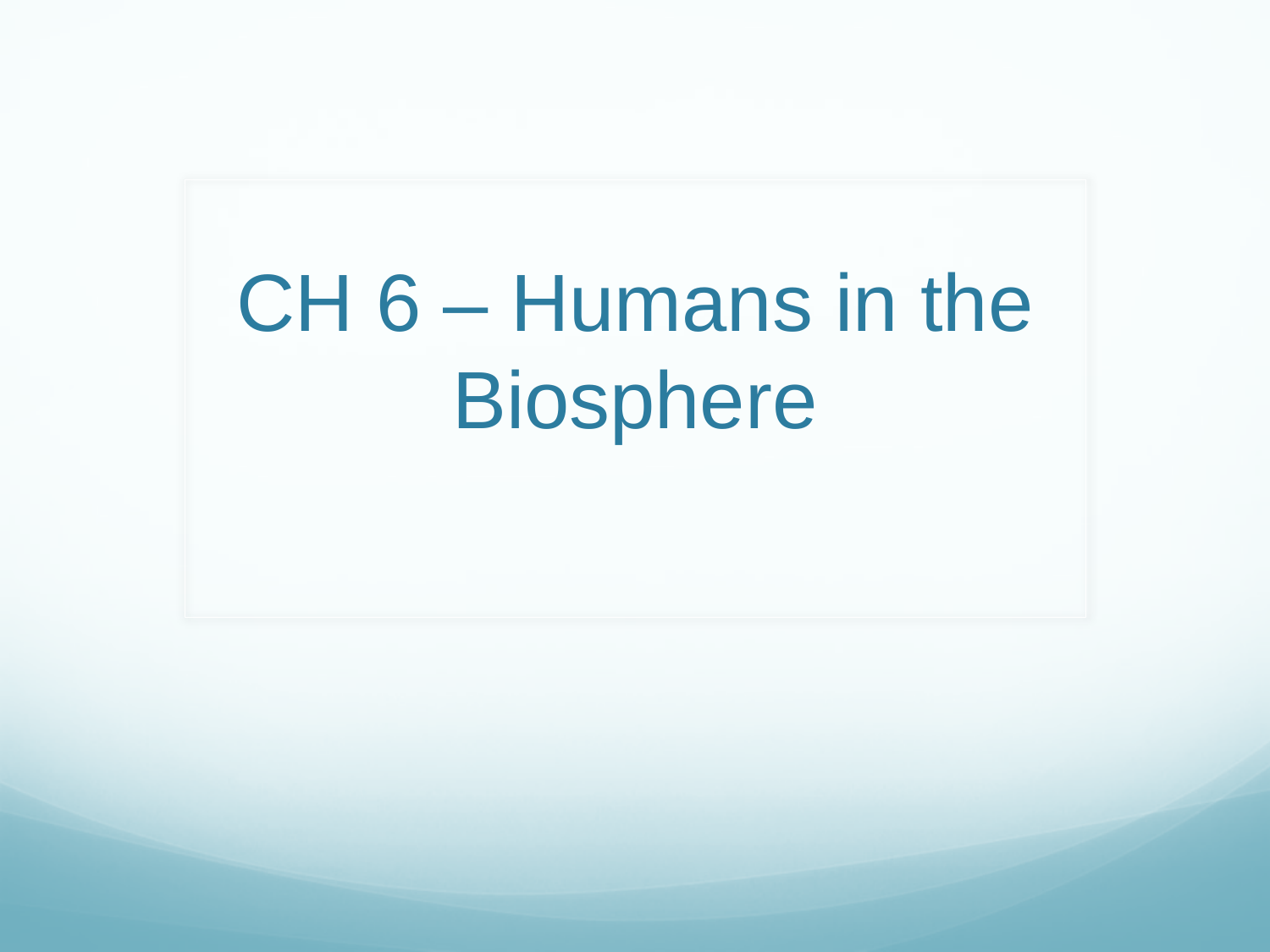

# CH 6 – Humans in the Biosphere